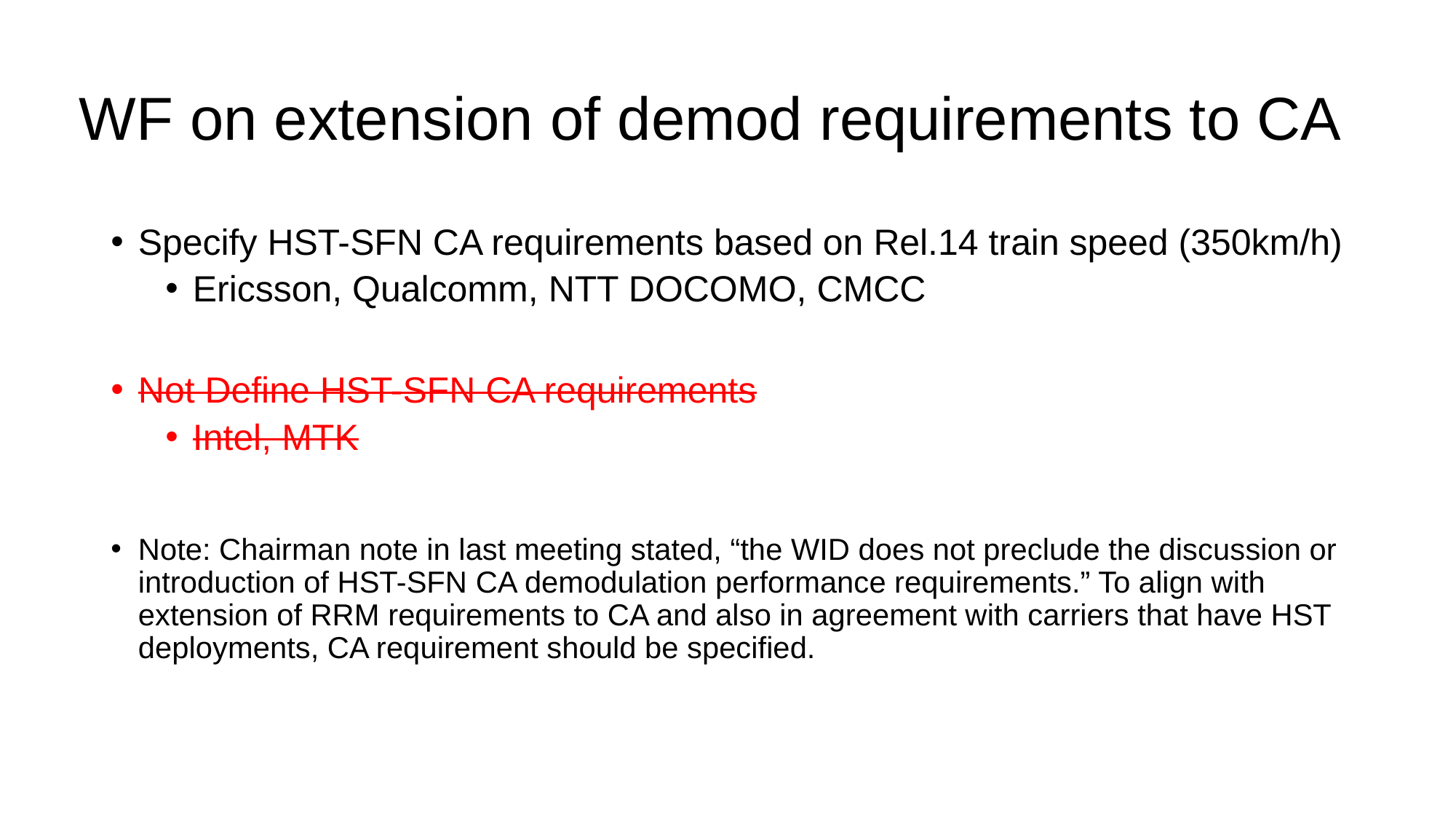

# WF on extension of demod requirements to CA
Specify HST-SFN CA requirements based on Rel.14 train speed (350km/h)
Ericsson, Qualcomm, NTT DOCOMO, CMCC

Not Define HST-SFN CA requirements
Intel, MTK

Note: Chairman note in last meeting stated, “the WID does not preclude the discussion or introduction of HST-SFN CA demodulation performance requirements.” To align with extension of RRM requirements to CA and also in agreement with carriers that have HST deployments, CA requirement should be specified.